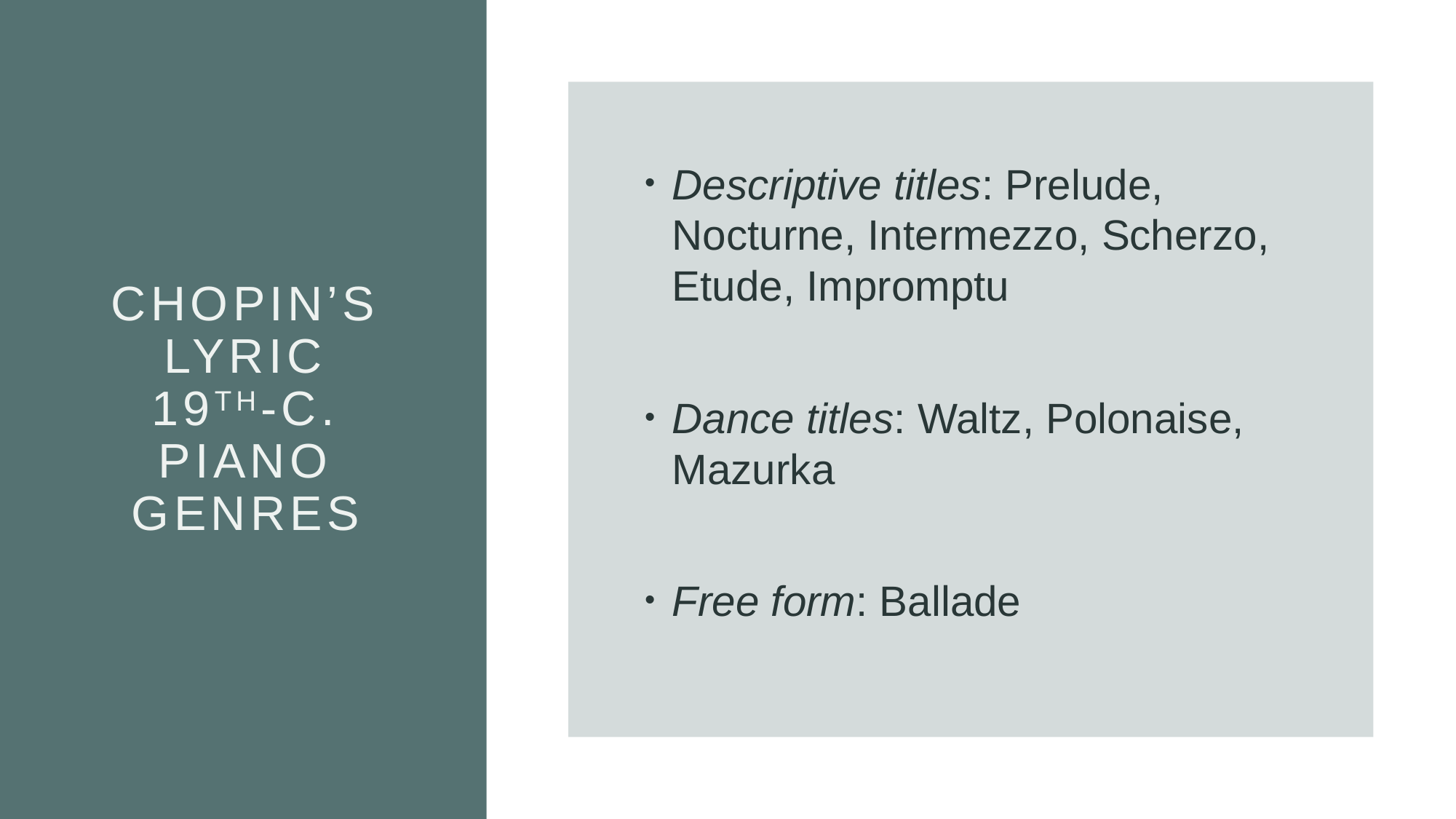

Descriptive titles: Prelude, Nocturne, Intermezzo, Scherzo, Etude, Impromptu

Dance titles: Waltz, Polonaise, Mazurka

Free form: Ballade

# Chopin’s Lyric 19th-c. piano genres